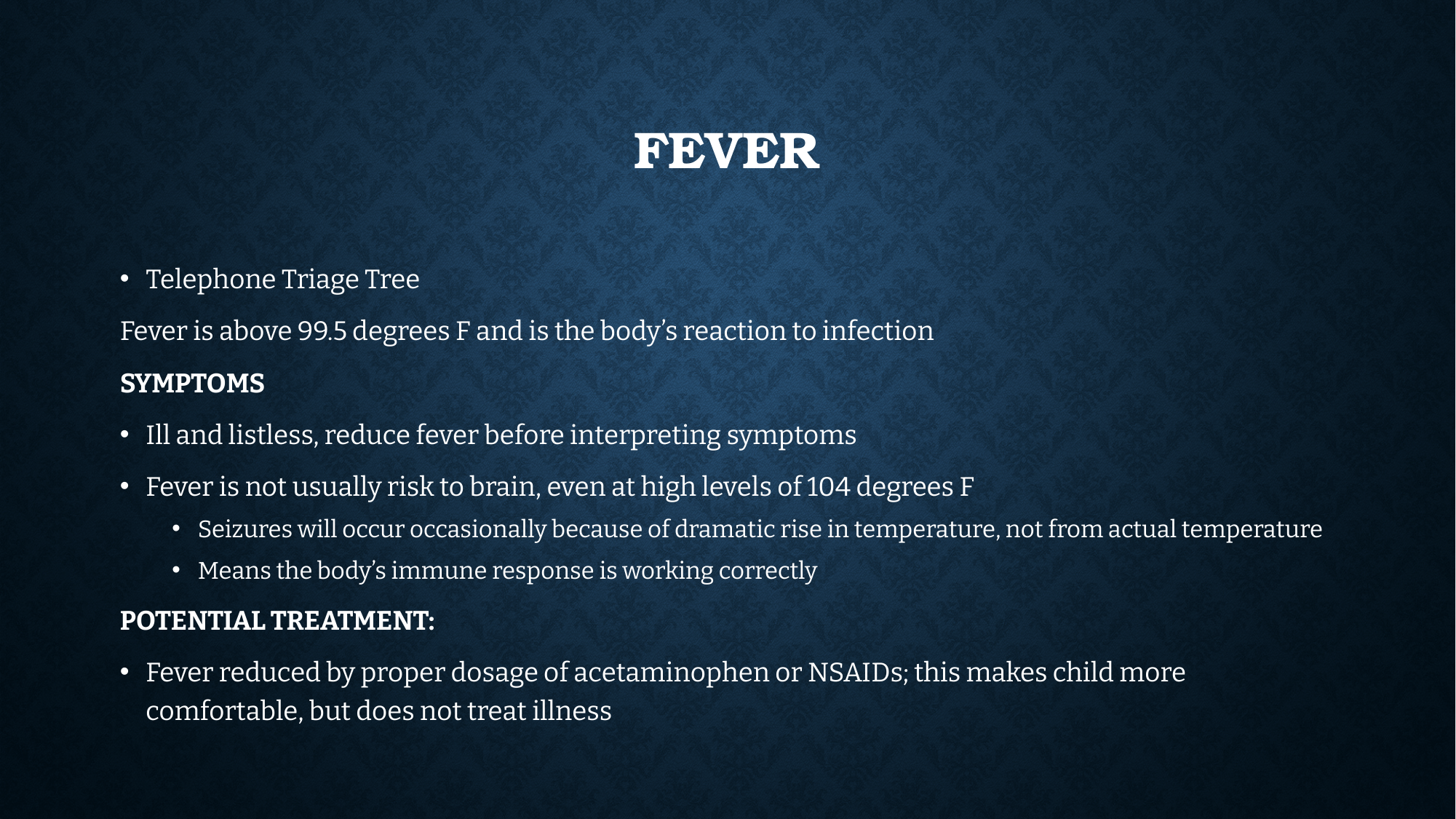

# Fever
Telephone Triage Tree
Fever is above 99.5 degrees F and is the body’s reaction to infection
SYMPTOMS
Ill and listless, reduce fever before interpreting symptoms
Fever is not usually risk to brain, even at high levels of 104 degrees F
Seizures will occur occasionally because of dramatic rise in temperature, not from actual temperature
Means the body’s immune response is working correctly
POTENTIAL TREATMENT:
Fever reduced by proper dosage of acetaminophen or NSAIDs; this makes child more comfortable, but does not treat illness